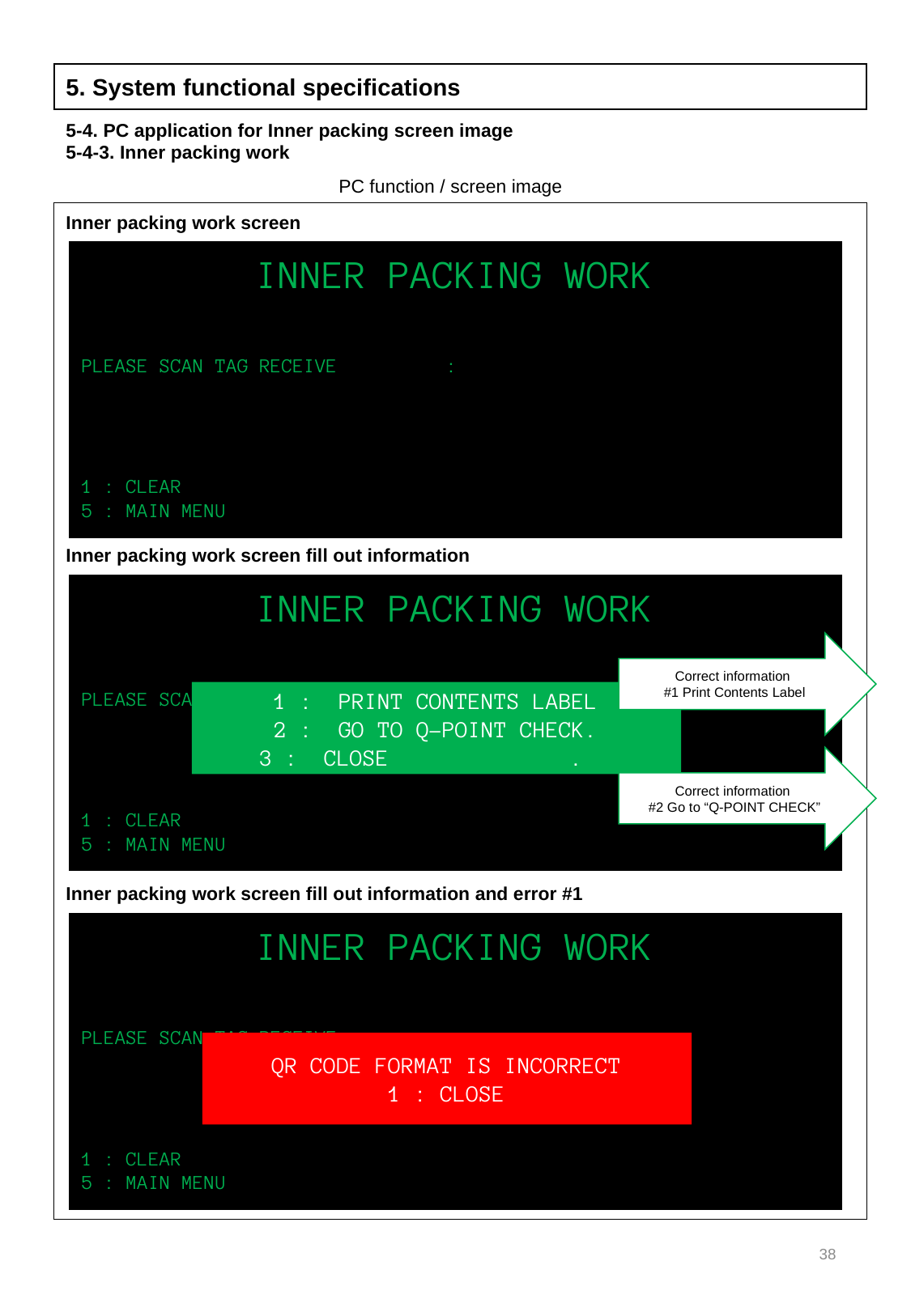

5. System functional specifications
5-4. PC application for Inner packing screen image
5-4-3. Inner packing work
PC function / screen image

Inner packing work screen

INNER PACKING WORK
PLEASE SCAN TAG RECEIVE	:

1 : CLEAR
5 : MAIN MENU
Inner packing work screen fill out information

INNER PACKING WORK
Correct information
#1 Print Contents Label
PLEASE SCAN TAG RECEIVE	:

1 : CLEAR
5 : MAIN MENU
1 :  PRINT CONTENTS LABEL
2 :  GO TO Q-POINT CHECK.
3 :  CLOSE              .
Correct information
#2 Go to “Q-POINT CHECK”
Inner packing work screen fill out information and error #1

INNER PACKING WORK
PLEASE SCAN TAG RECEIVE	:

1 : CLEAR
5 : MAIN MENU
QR CODE FORMAT IS INCORRECT
1 : CLOSE
38